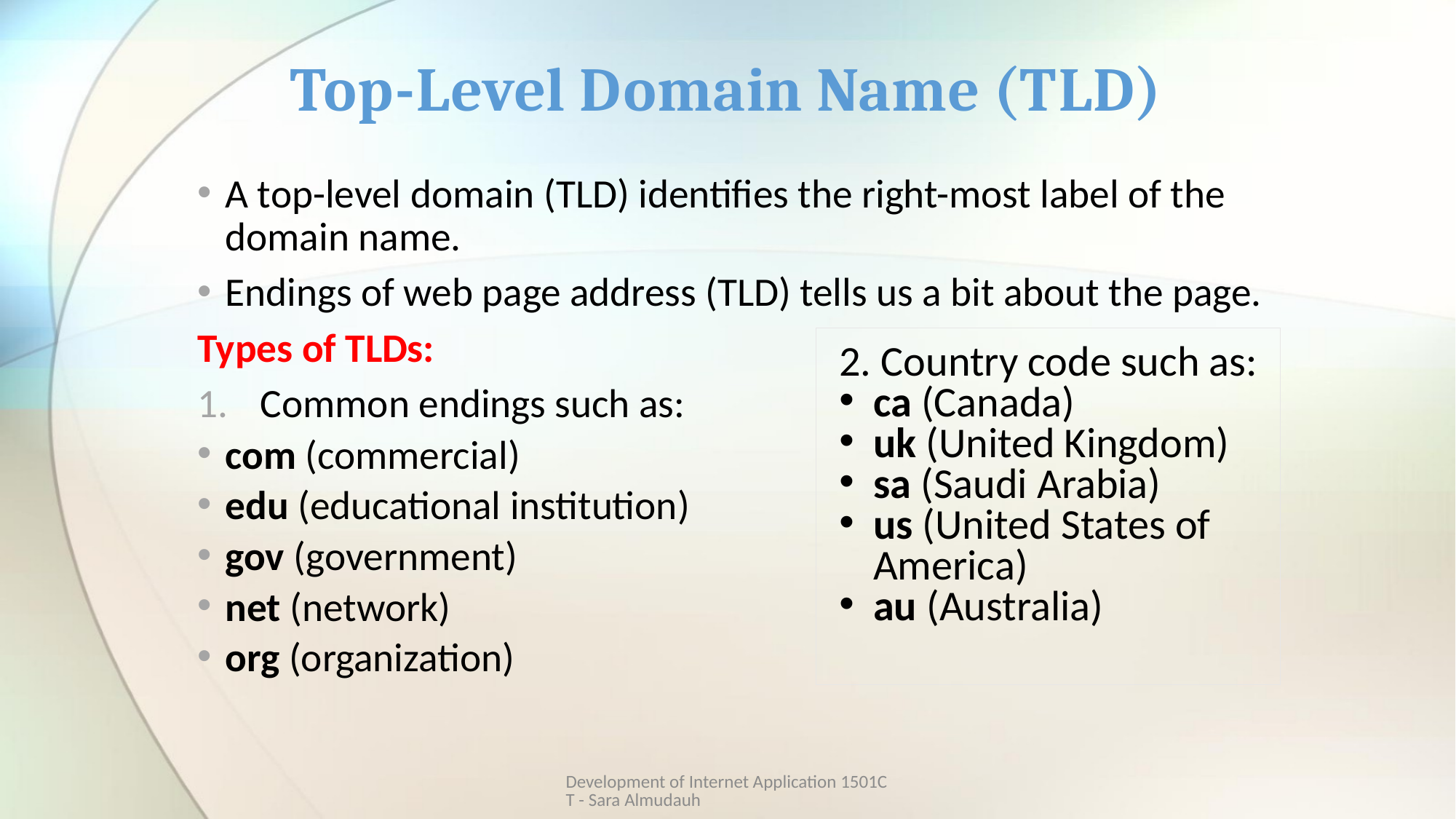

# Top-Level Domain Name (TLD)
A top-level domain (TLD) identifies the right-most label of the domain name.
Endings of web page address (TLD) tells us a bit about the page.
Types of TLDs:
Common endings such as:
com (commercial)
edu (educational institution)
gov (government)
net (network)
org (organization)

2. Country code such as:
ca (Canada)
uk (United Kingdom)
sa (Saudi Arabia)
us (United States of America)
au (Australia)

Development of Internet Application 1501CT - Sara Almudauh